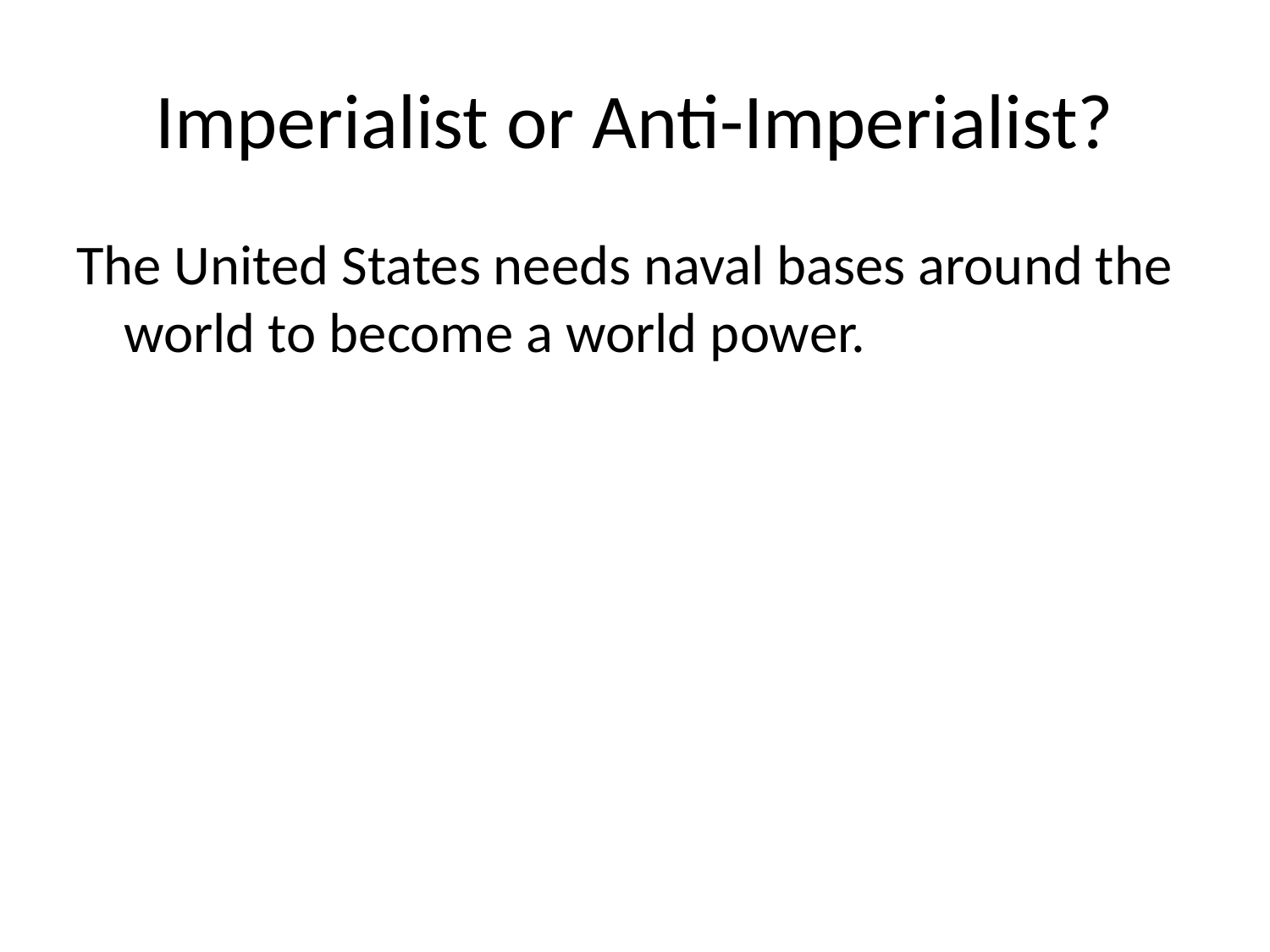

# Imperialist or Anti-Imperialist?
The United States needs naval bases around the world to become a world power.